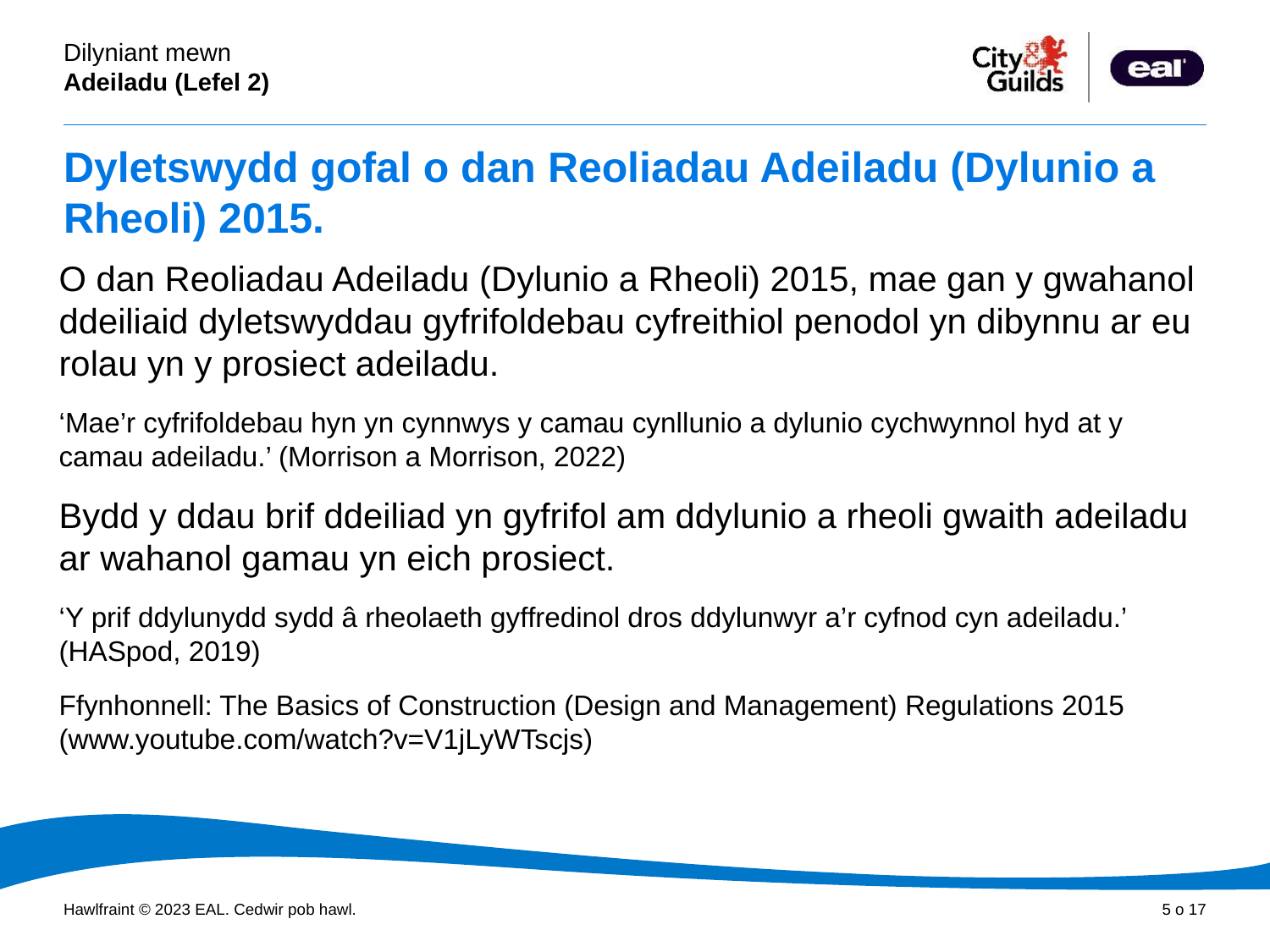

# Dyletswydd gofal o dan Reoliadau Adeiladu (Dylunio a Rheoli) 2015.
O dan Reoliadau Adeiladu (Dylunio a Rheoli) 2015, mae gan y gwahanol ddeiliaid dyletswyddau gyfrifoldebau cyfreithiol penodol yn dibynnu ar eu rolau yn y prosiect adeiladu.
‘Mae’r cyfrifoldebau hyn yn cynnwys y camau cynllunio a dylunio cychwynnol hyd at y camau adeiladu.’ (Morrison a Morrison, 2022)
Bydd y ddau brif ddeiliad yn gyfrifol am ddylunio a rheoli gwaith adeiladu ar wahanol gamau yn eich prosiect.
‘Y prif ddylunydd sydd â rheolaeth gyffredinol dros ddylunwyr a’r cyfnod cyn adeiladu.’ (HASpod, 2019)
Ffynhonnell: The Basics of Construction (Design and Management) Regulations 2015 (www.youtube.com/watch?v=V1jLyWTscjs)